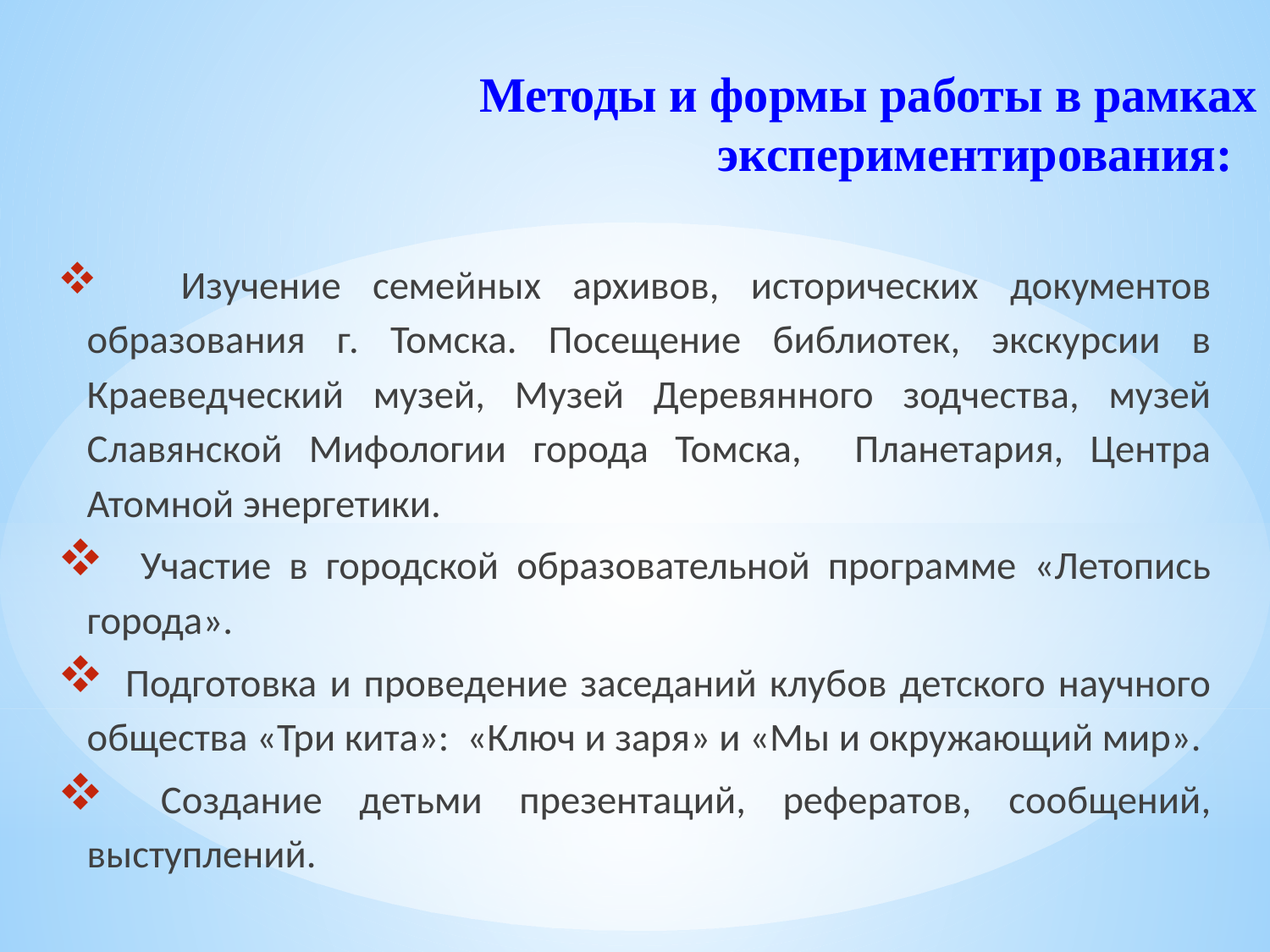

Методы и формы работы в рамках экспериментирования:
   Изучение семейных архивов, исторических документов образования г. Томска. Посещение библиотек, экскурсии в Краеведческий музей, Музей Деревянного зодчества, музей Славянской Мифологии города Томска,  Планетария, Центра Атомной энергетики.
   Участие в городской образовательной программе «Летопись города».
   Подготовка и проведение заседаний клубов детского научного общества «Три кита»:  «Ключ и заря» и «Мы и окружающий мир».
  Создание детьми презентаций, рефератов, сообщений, выступлений.